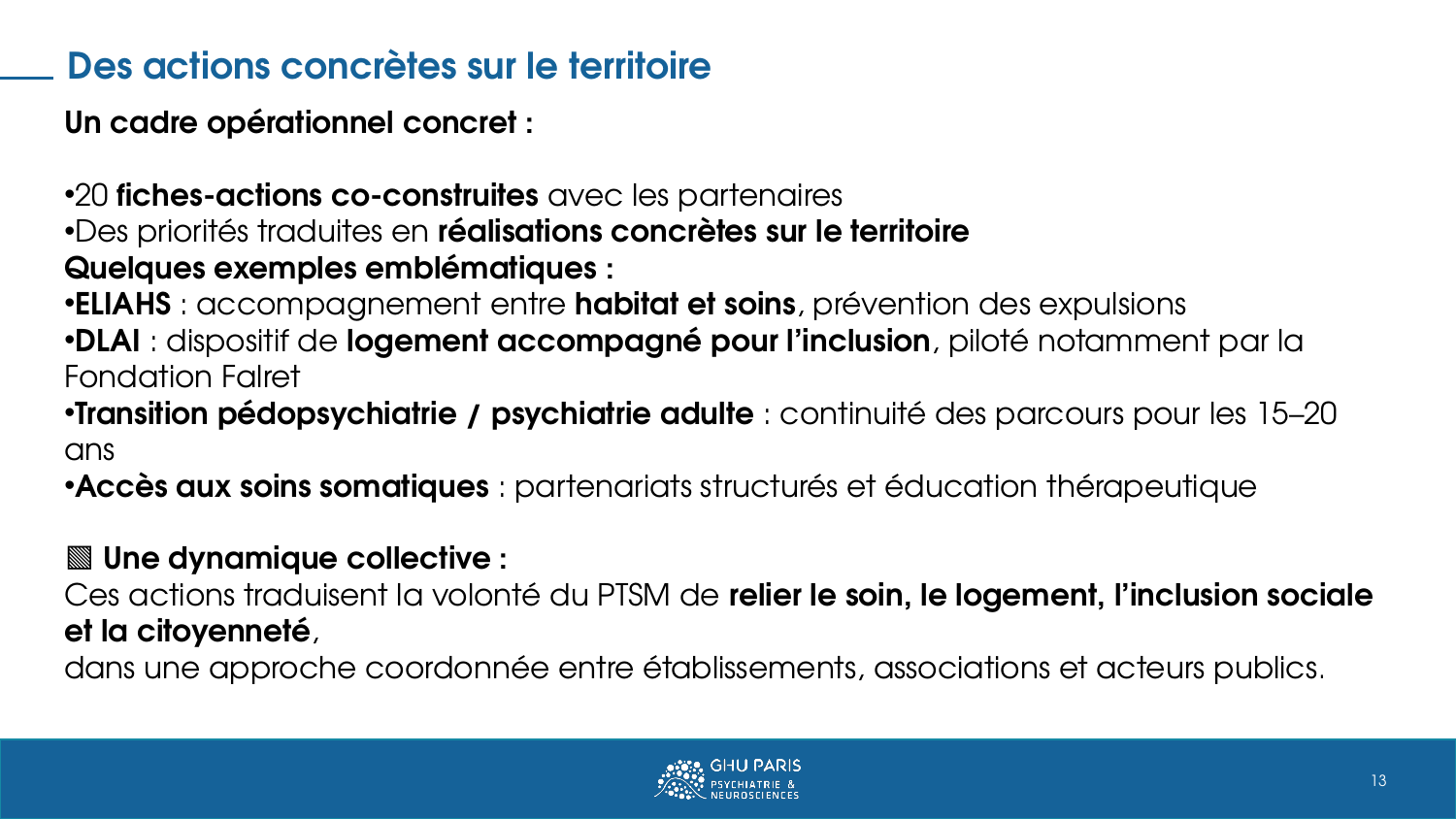

# Des actions concrètes sur le territoire
Un cadre opérationnel concret :

20 fiches-actions co-construites avec les partenaires
Des priorités traduites en réalisations concrètes sur le territoire
Quelques exemples emblématiques :
ELIAHS : accompagnement entre habitat et soins, prévention des expulsions
DLAI : dispositif de logement accompagné pour l’inclusion, piloté notamment par la Fondation Falret
Transition pédopsychiatrie / psychiatrie adulte : continuité des parcours pour les 15–20 ans
Accès aux soins somatiques : partenariats structurés et éducation thérapeutique

🟩 Une dynamique collective :
Ces actions traduisent la volonté du PTSM de relier le soin, le logement, l’inclusion sociale et la citoyenneté,
dans une approche coordonnée entre établissements, associations et acteurs publics.
13